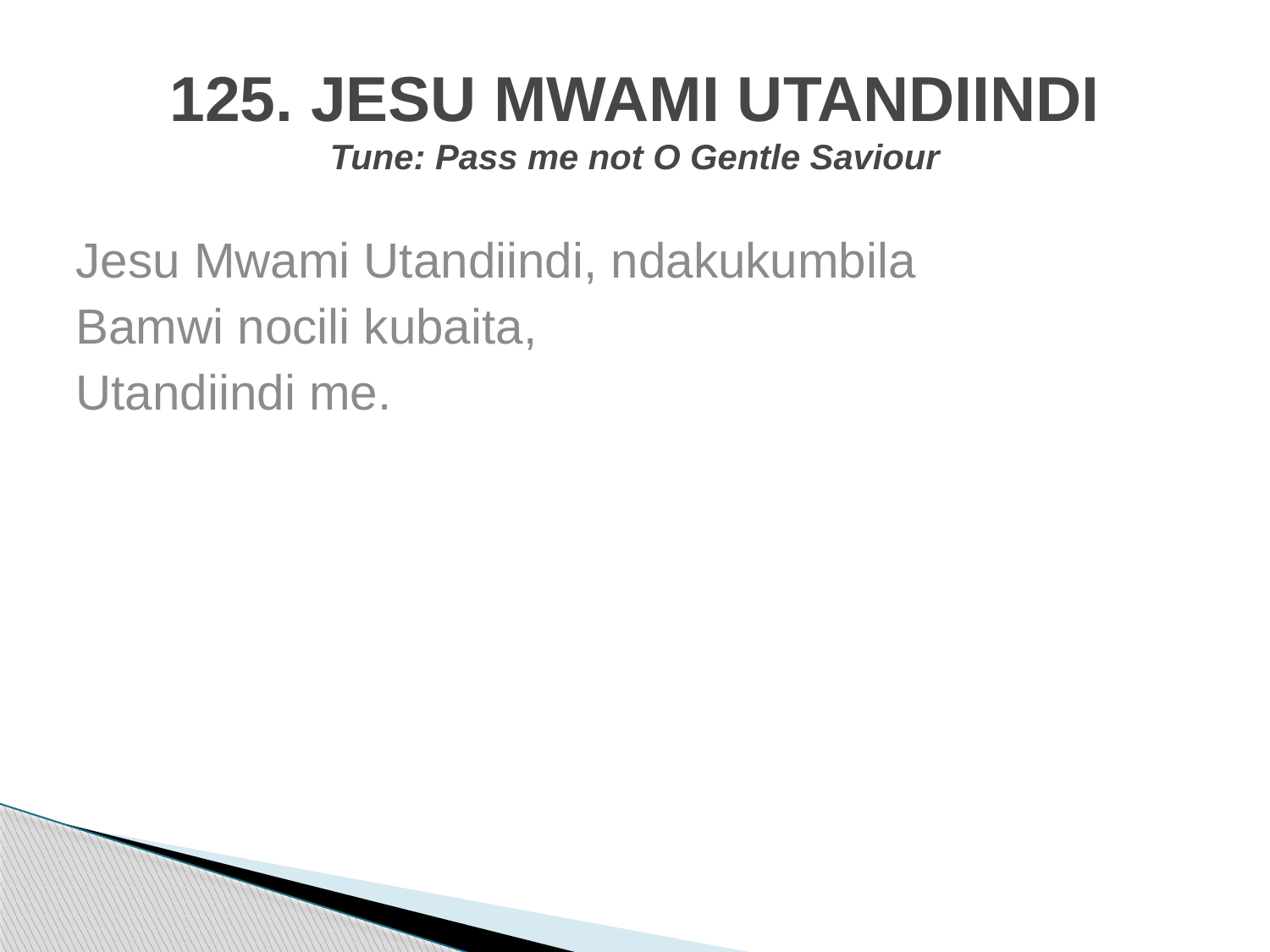

# 125. JESU MWAMI UTANDIINDI Tune: Pass me not O Gentle Saviour
Jesu Mwami Utandiindi, ndakukumbila
Bamwi nocili kubaita,
Utandiindi me.